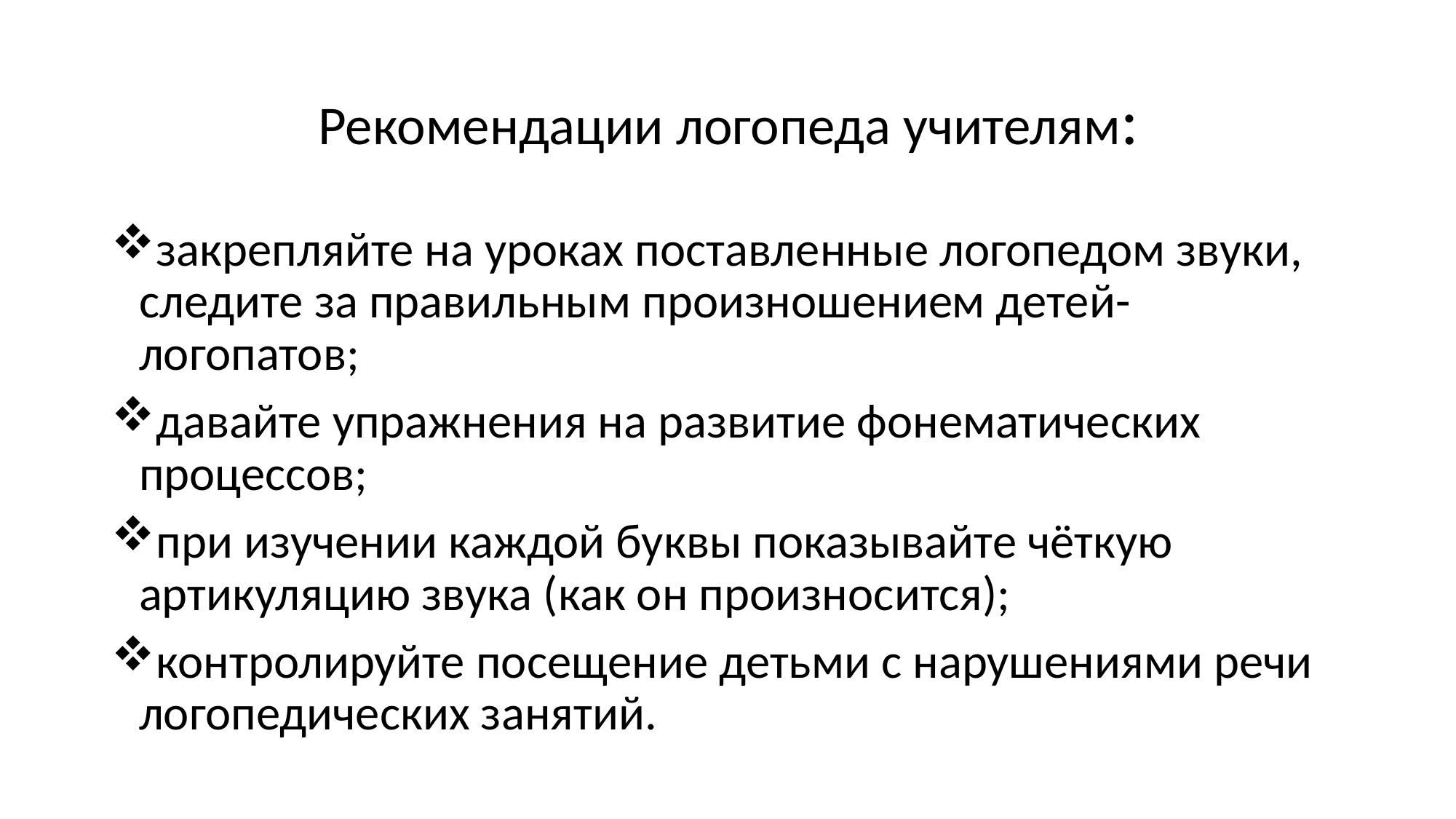

# Рекомендации логопеда учителям:
закрепляйте на уроках поставленные логопедом звуки, следите за правильным произношением детей-логопатов;
давайте упражнения на развитие фонематических процессов;
при изучении каждой буквы показывайте чёткую артикуляцию звука (как он произносится);
контролируйте посещение детьми с нарушениями речи логопедических занятий.